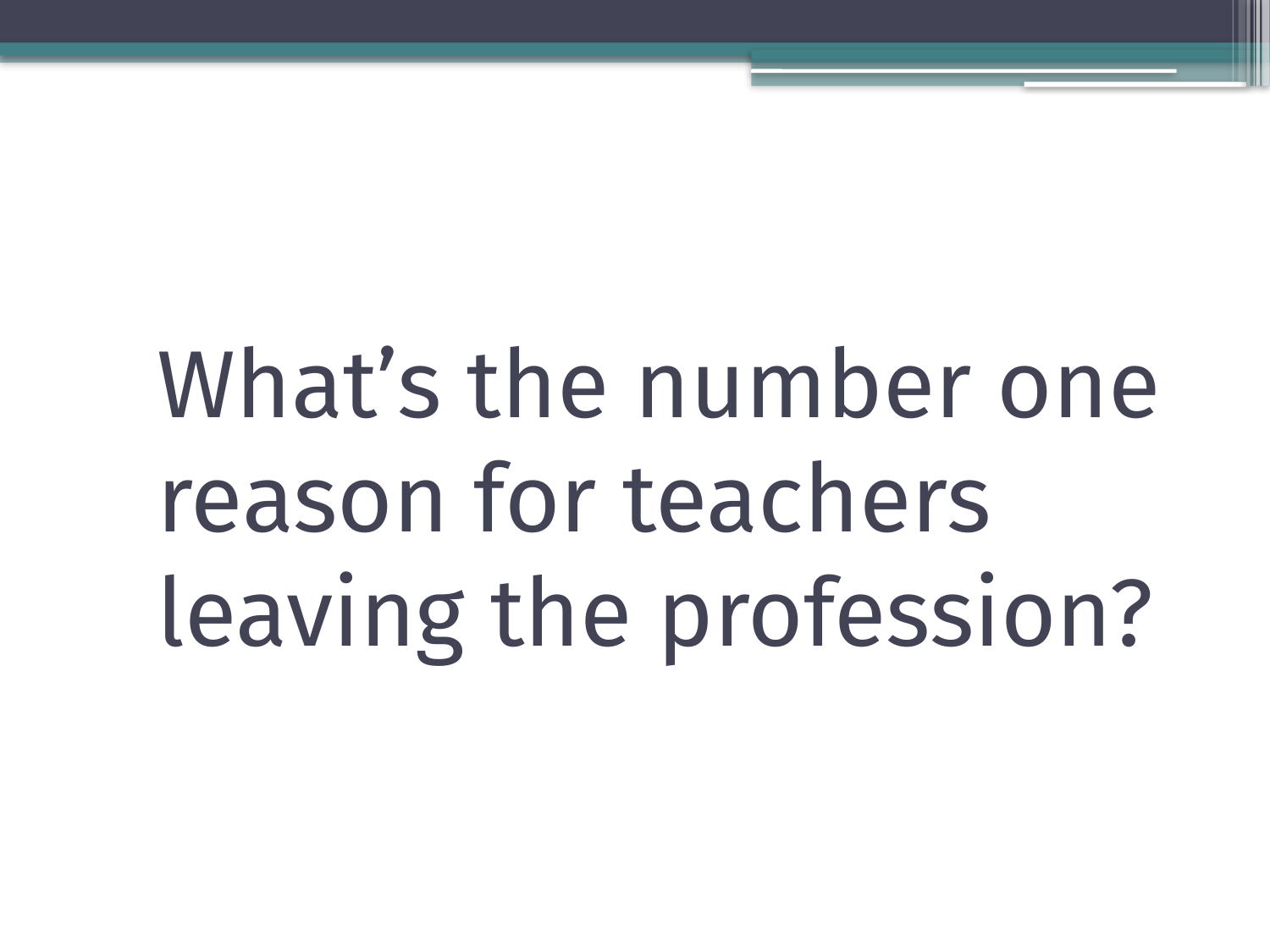

# What’s the number one reason for teachers leaving the profession?